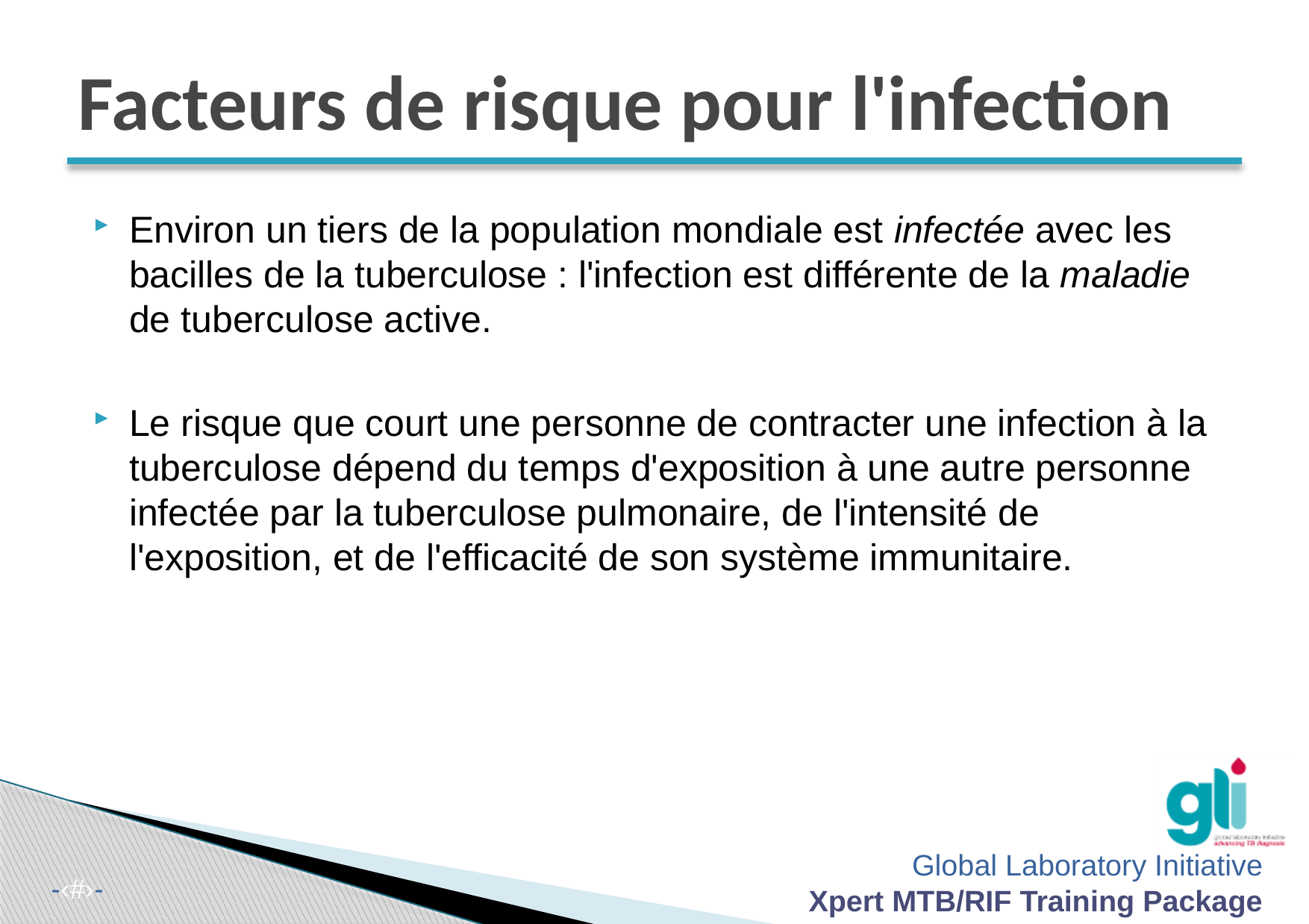

# Facteurs de risque pour l'infection
Environ un tiers de la population mondiale est infectée avec les bacilles de la tuberculose : l'infection est différente de la maladie de tuberculose active.

Le risque que court une personne de contracter une infection à la tuberculose dépend du temps d'exposition à une autre personne infectée par la tuberculose pulmonaire, de l'intensité de l'exposition, et de l'efficacité de son système immunitaire.